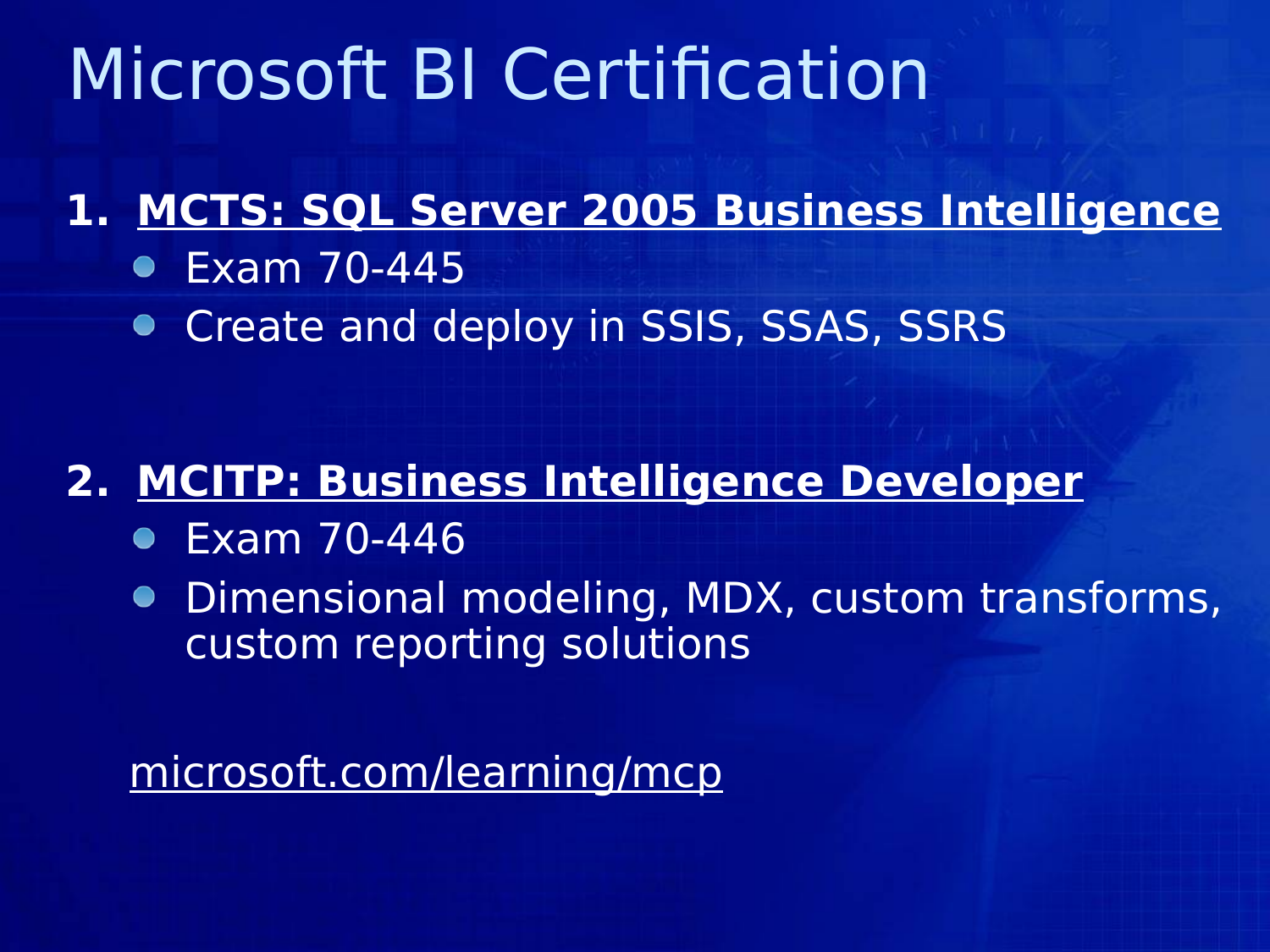

# Microsoft BI Certification
MCTS: SQL Server 2005 Business Intelligence
Exam 70-445
Create and deploy in SSIS, SSAS, SSRS
MCITP: Business Intelligence Developer
Exam 70-446
Dimensional modeling, MDX, custom transforms, custom reporting solutions

microsoft.com/learning/mcp